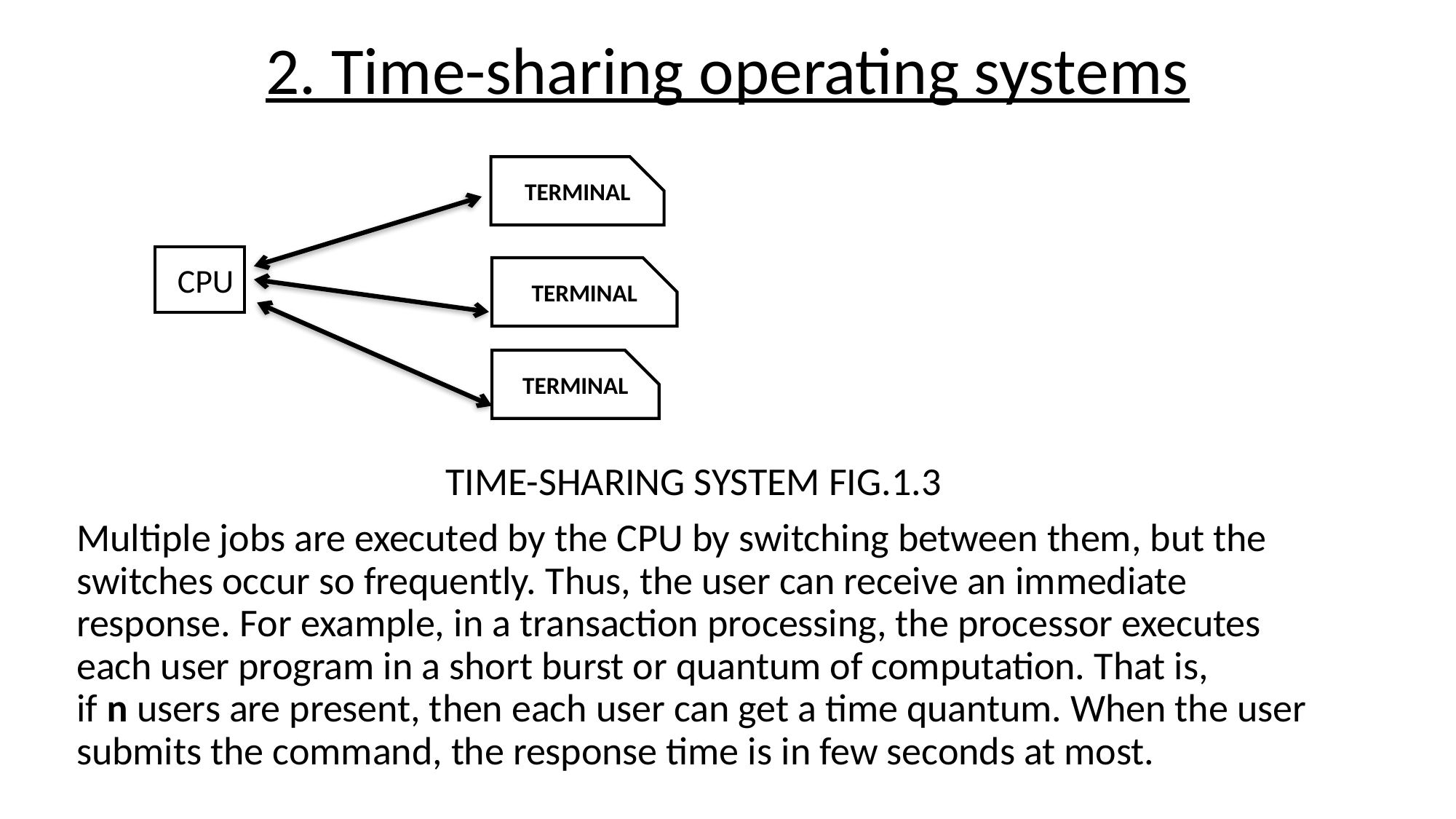

# 2. Time-sharing operating systems

TERMINAL

TIME-SHARING SYSTEM FIG.1.3
Multiple jobs are executed by the CPU by switching between them, but the switches occur so frequently. Thus, the user can receive an immediate response. For example, in a transaction processing, the processor executes each user program in a short burst or quantum of computation. That is, if n users are present, then each user can get a time quantum. When the user submits the command, the response time is in few seconds at most.

CPU
TERMINAL
TERMINAL